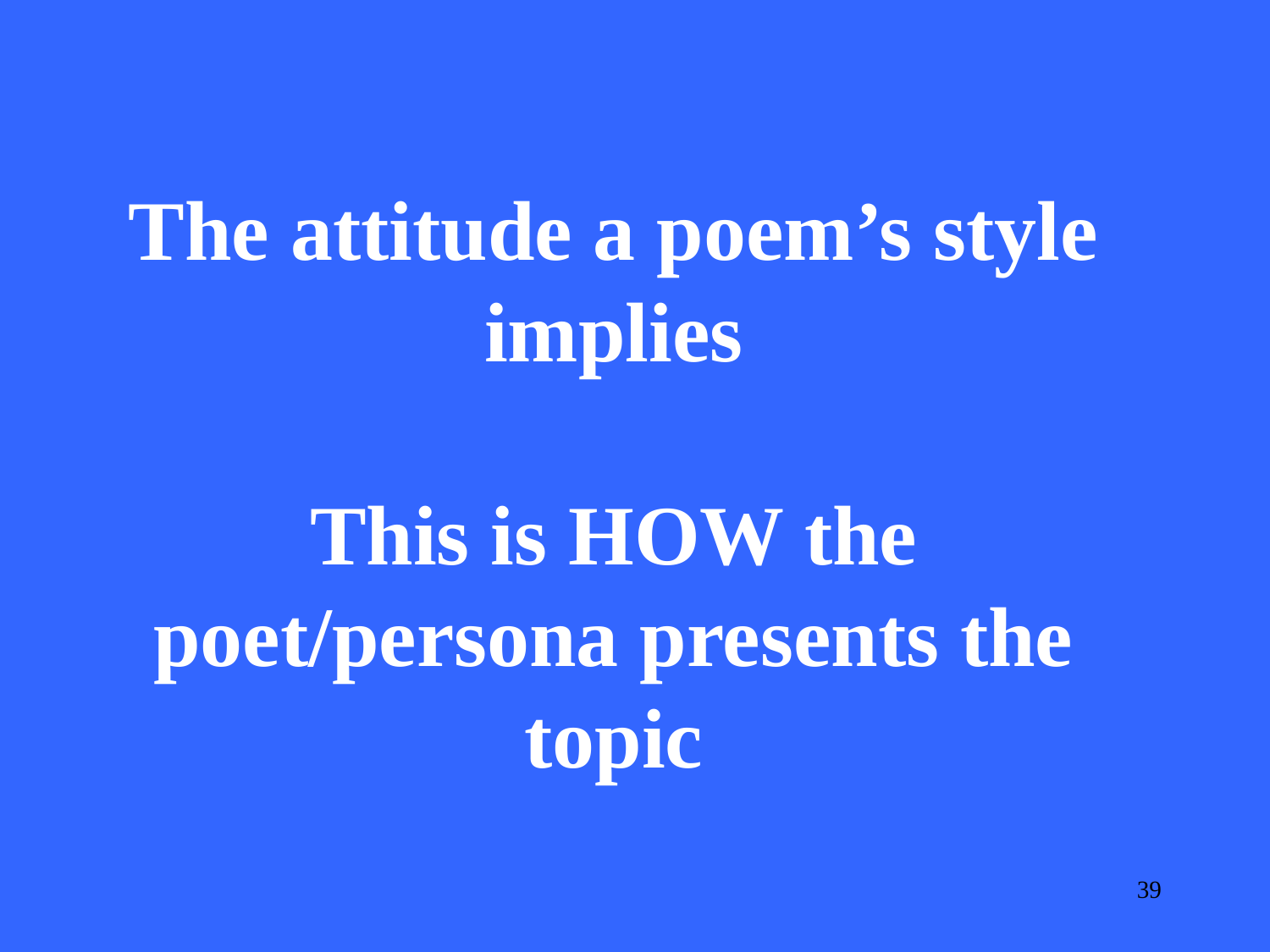

The attitude a poem’s style implies

This is HOW the poet/persona presents the topic

39